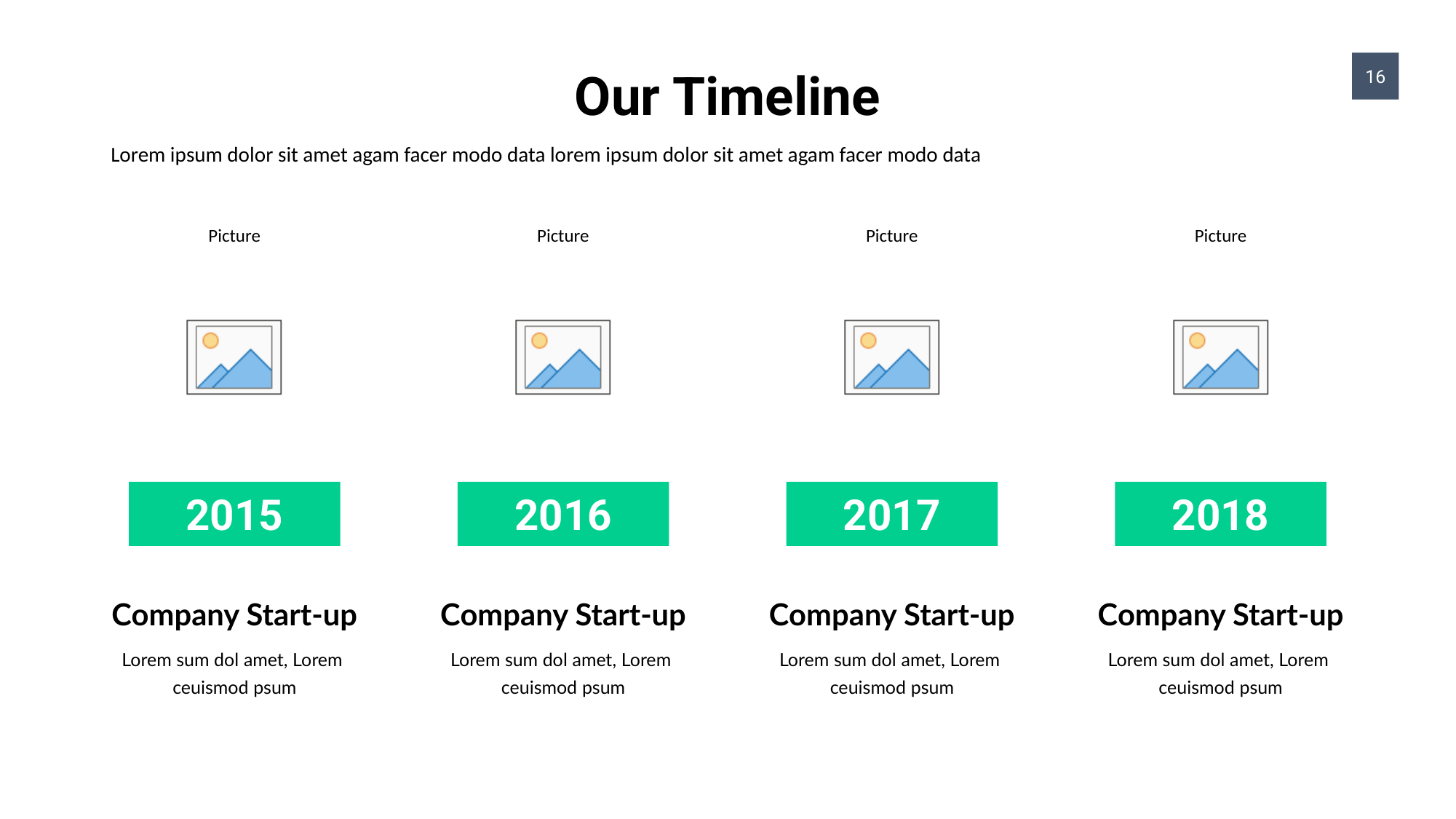

Our Timeline
16
Lorem ipsum dolor sit amet agam facer modo data lorem ipsum dolor sit amet agam facer modo data

2015

2016

2017

2018
Company Start-up
Lorem sum dol amet, Lorem
ceuismod psum
Company Start-up
Lorem sum dol amet, Lorem
ceuismod psum
Company Start-up
Lorem sum dol amet, Lorem
ceuismod psum
Company Start-up
Lorem sum dol amet, Lorem
ceuismod psum